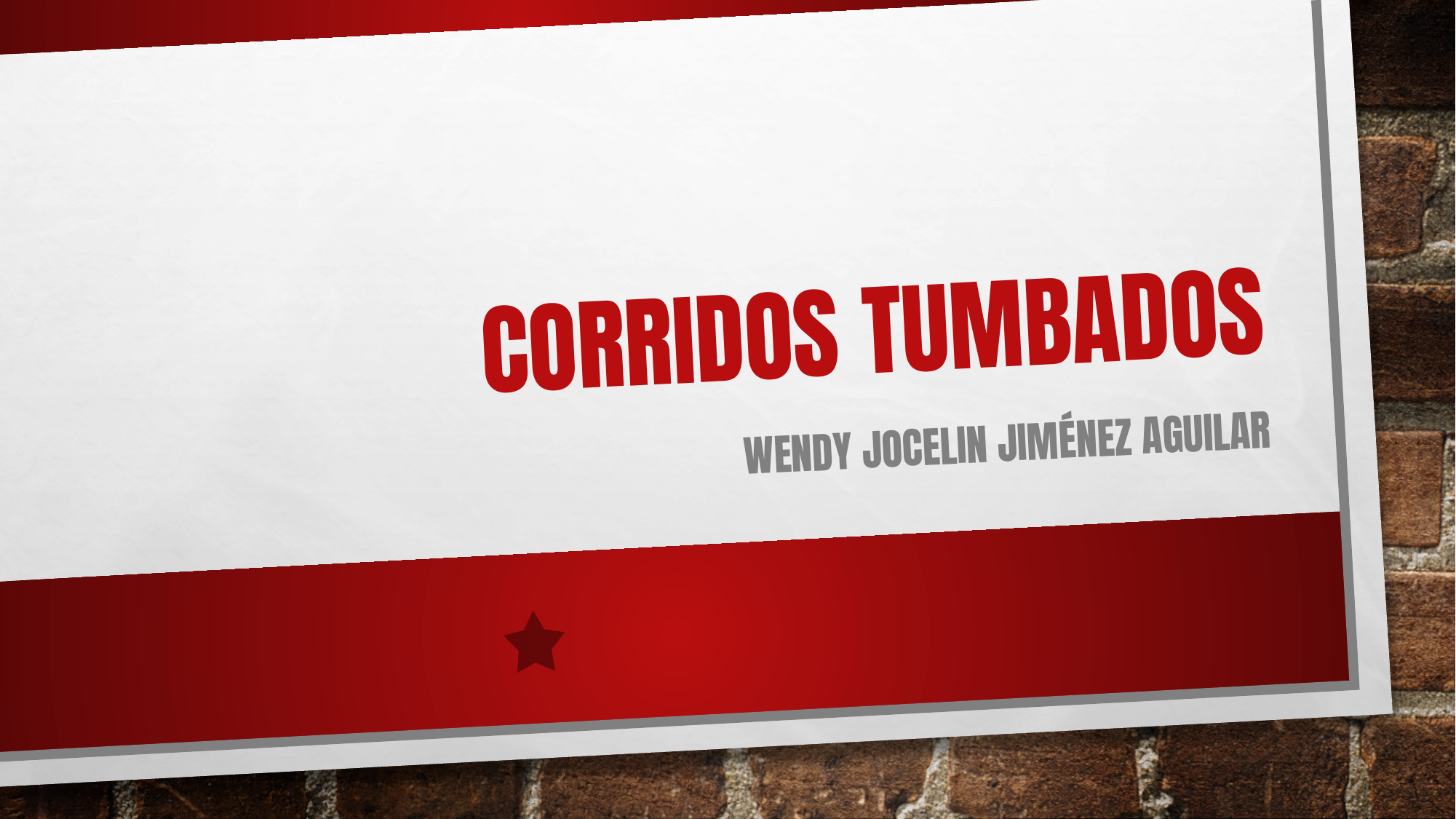

# Corridos tumbados
Wendy Jocelin Jiménez Aguilar